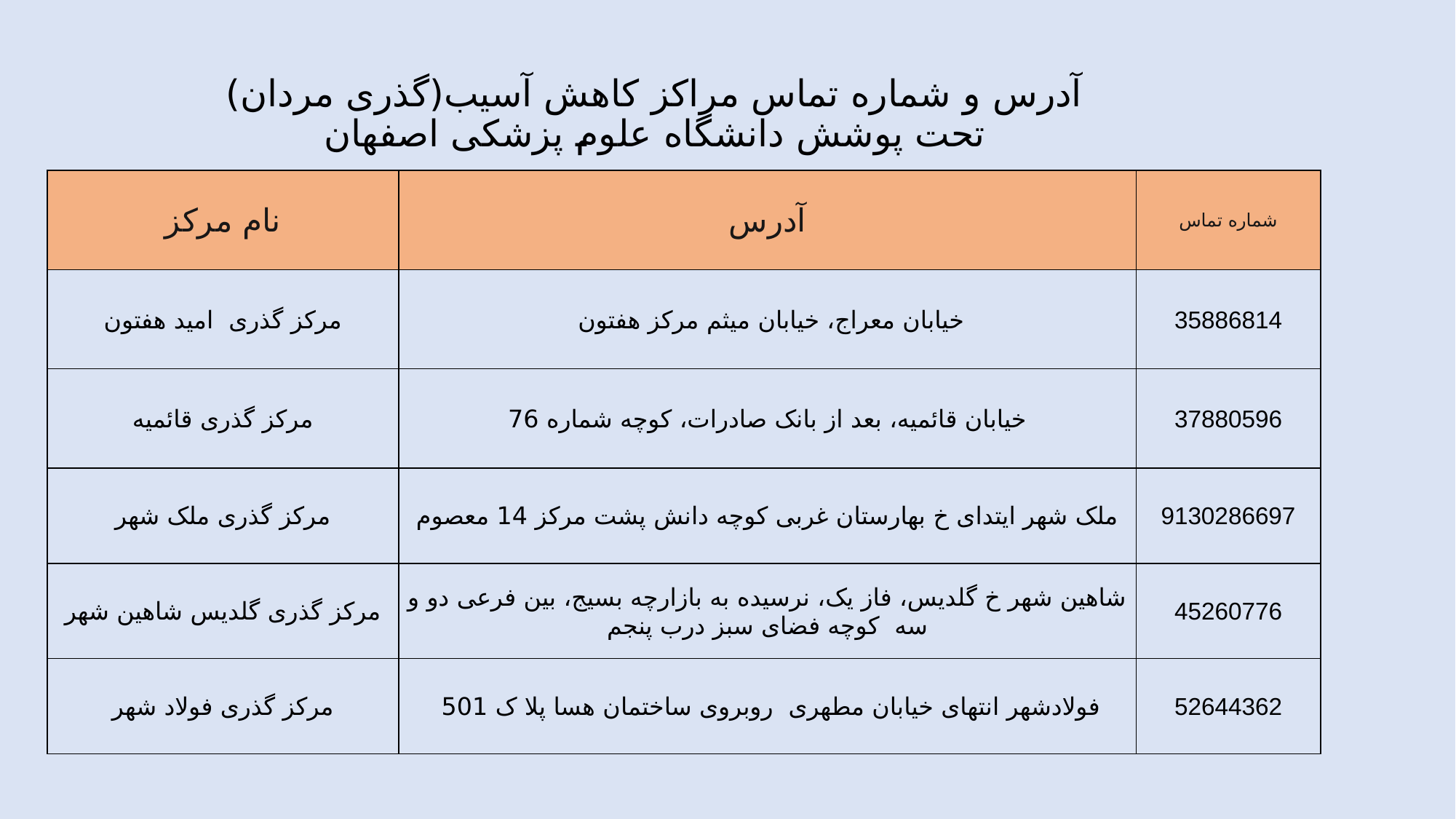

# آدرس و شماره تماس مراکز کاهش آسیب(گذری مردان) تحت پوشش دانشگاه علوم پزشکی اصفهان
| نام مرکز | آدرس | شماره تماس |
| --- | --- | --- |
| مرکز گذری امید هفتون | خیابان معراج، خیابان میثم مرکز هفتون | 35886814 |
| مرکز گذری قائمیه | خیابان قائمیه، بعد از بانک صادرات، کوچه شماره 76 | 37880596 |
| مرکز گذری ملک شهر | ملک شهر ایتدای خ بهارستان غربی کوچه دانش پشت مرکز 14 معصوم | 9130286697 |
| مرکز گذری گلدیس شاهین شهر | شاهین شهر خ گلدیس، فاز یک، نرسیده به بازارچه بسیج، بین فرعی دو و سه کوچه فضای سبز درب پنجم | 45260776 |
| مرکز گذری فولاد شهر | فولادشهر انتهای خیابان مطهری روبروی ساختمان هسا پلا ک 501 | 52644362 |